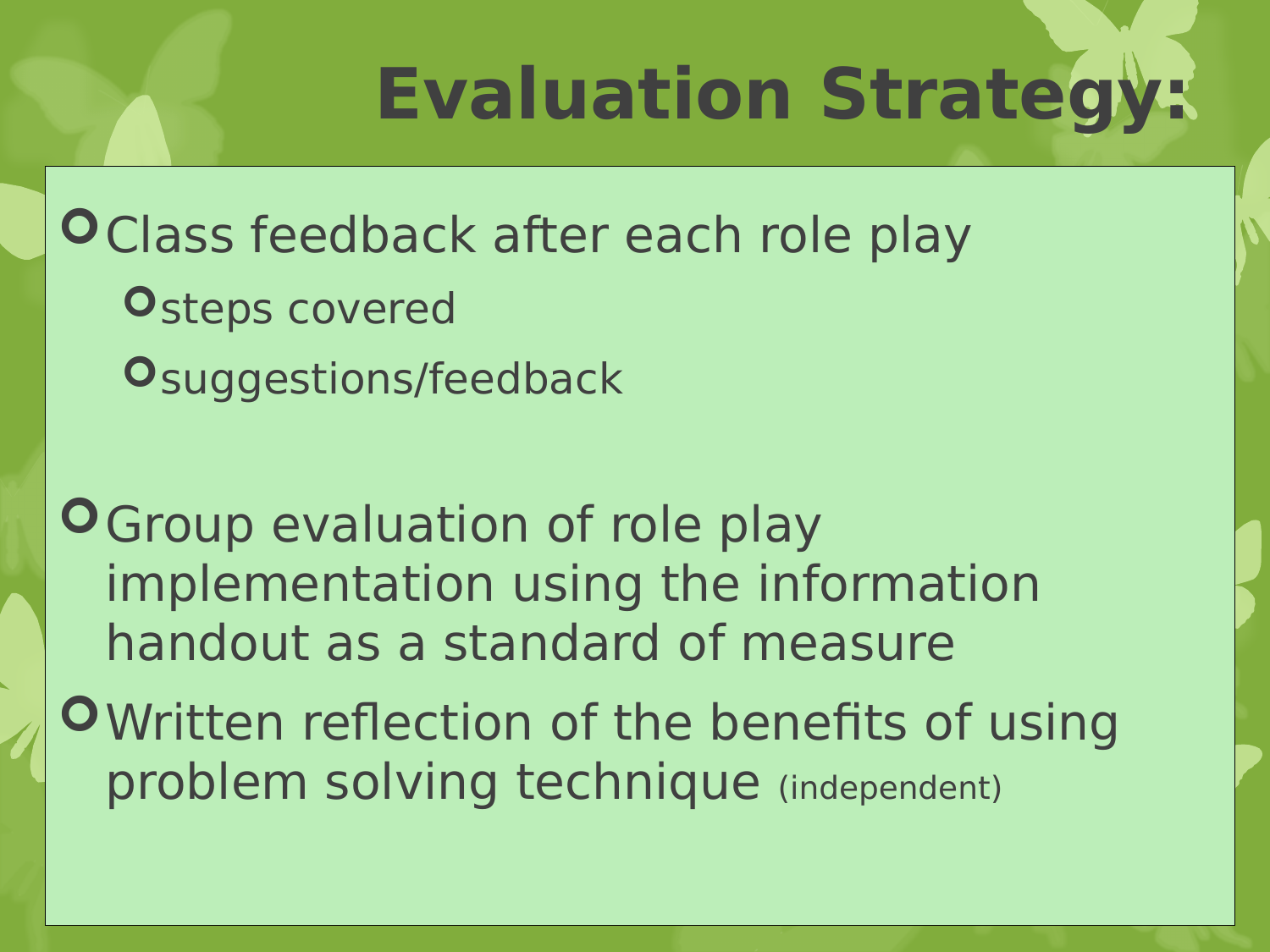

# Evaluation Strategy:
Class feedback after each role play
steps covered
suggestions/feedback

Group evaluation of role play implementation using the information handout as a standard of measure
Written reflection of the benefits of using problem solving technique (independent)

6